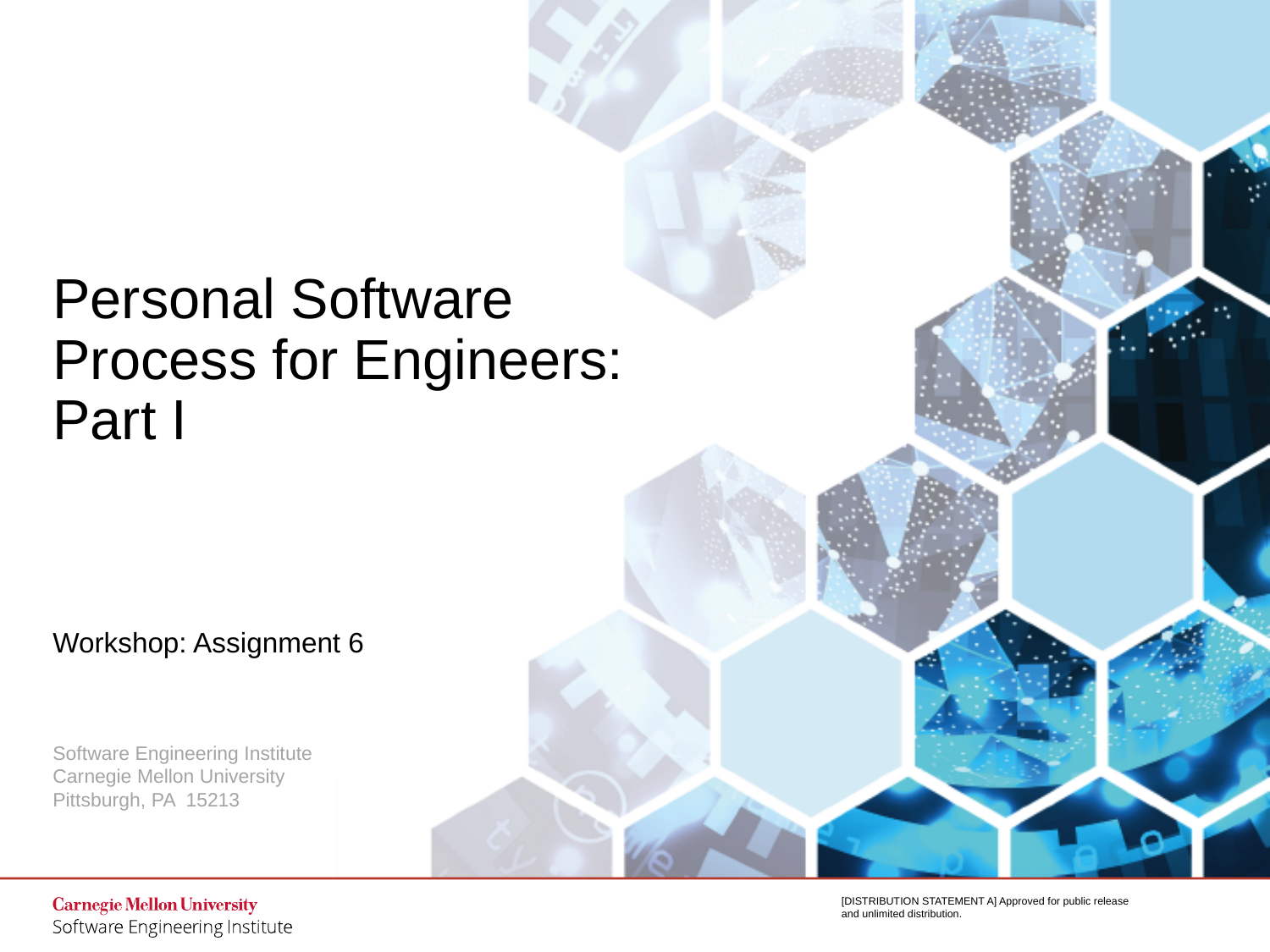

# Personal Software Process for Engineers: Part I
Workshop: Assignment 6